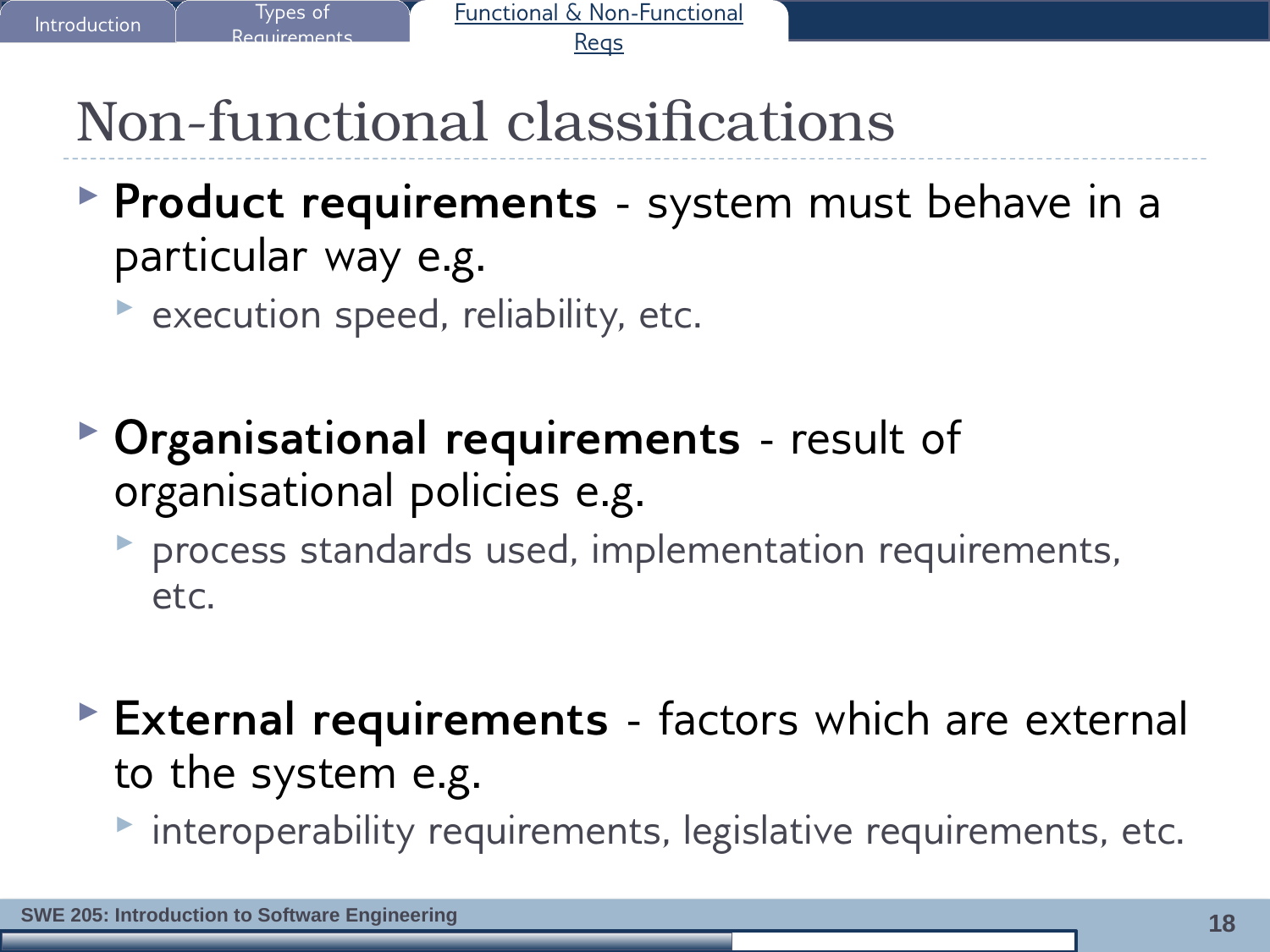

Introduction
Types of Requirements
Functional & Non-Functional Reqs
# Non-functional classifications
Product requirements - system must behave in a particular way e.g.
execution speed, reliability, etc.

Organisational requirements - result of organisational policies e.g.
process standards used, implementation requirements, etc.

External requirements - factors which are external to the system e.g.
interoperability requirements, legislative requirements, etc.
18